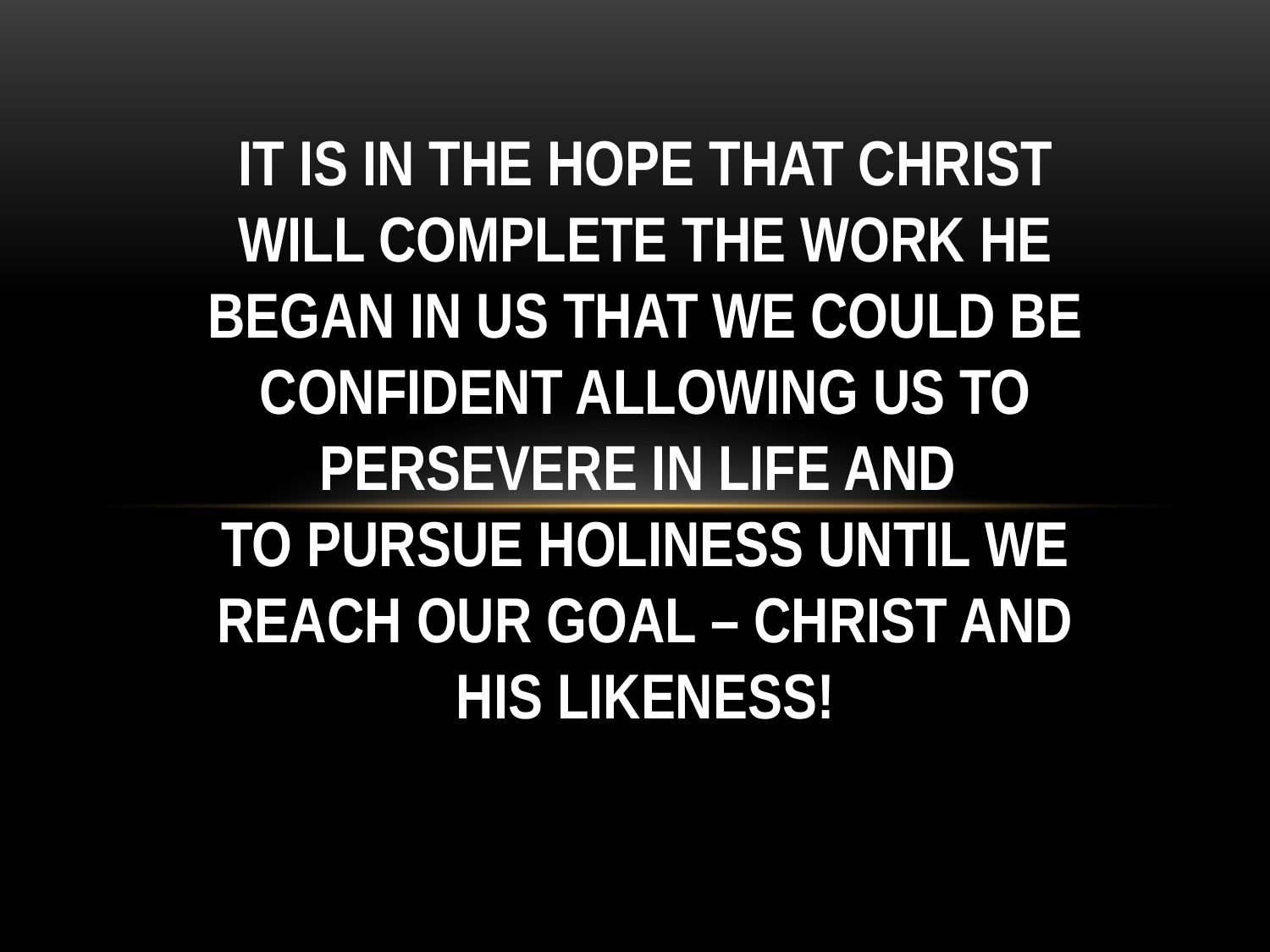

IT IS IN THE HOPE THAT CHRIST WILL COMPLETE THE WORK HE BEGAN IN US THAT WE COULD BE CONFIDENT ALLOWING US TO PERSEVERE IN LIFE AND
TO PURSUE HOLINESS UNTIL WE REACH OUR GOAL – CHRIST AND HIS LIKENESS!